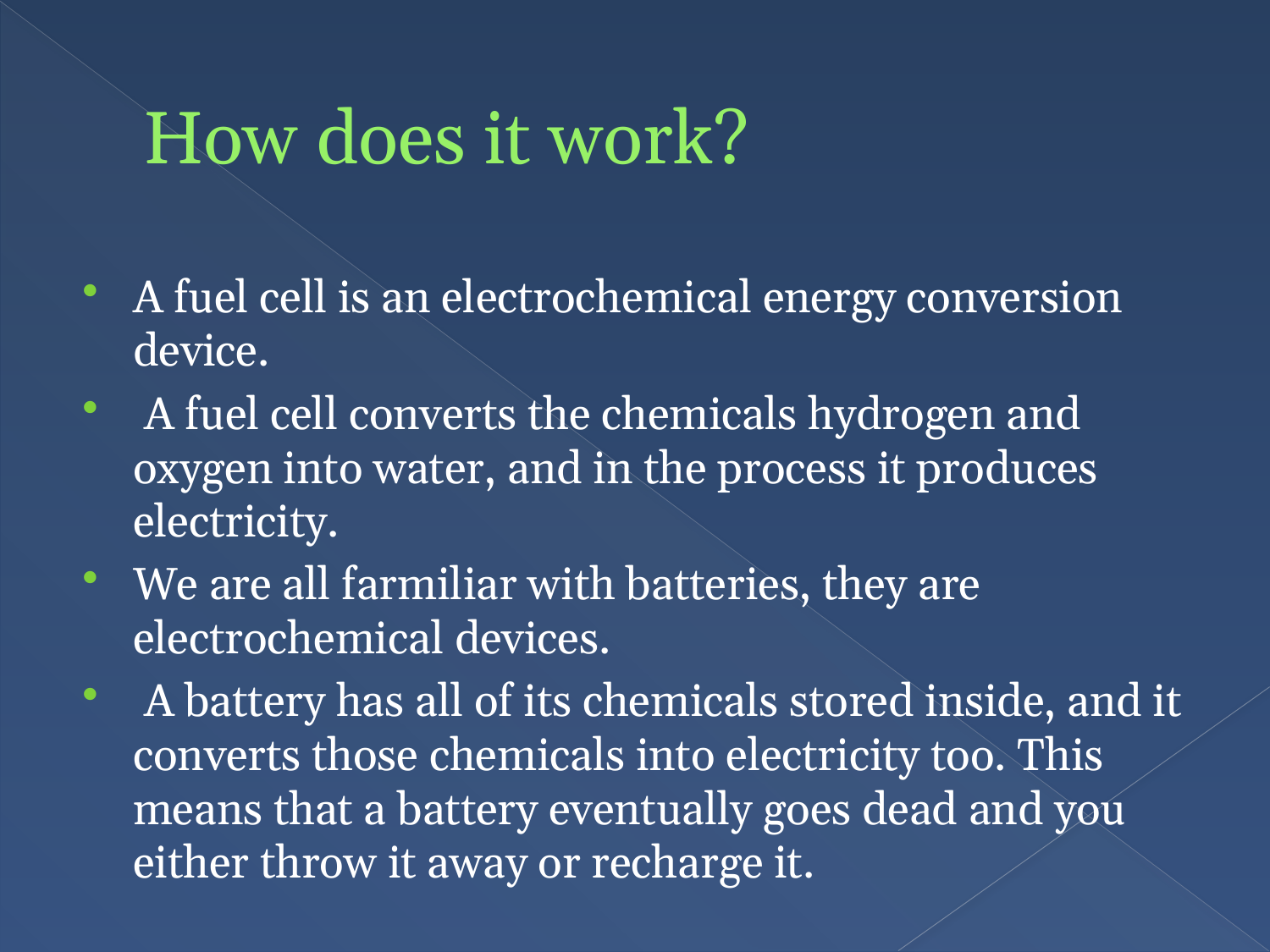

# How does it work?
A fuel cell is an electrochemical energy conversion device.
 A fuel cell converts the chemicals hydrogen and oxygen into water, and in the process it produces electricity.
We are all farmiliar with batteries, they are electrochemical devices.
 A battery has all of its chemicals stored inside, and it converts those chemicals into electricity too. This means that a battery eventually goes dead and you either throw it away or recharge it.